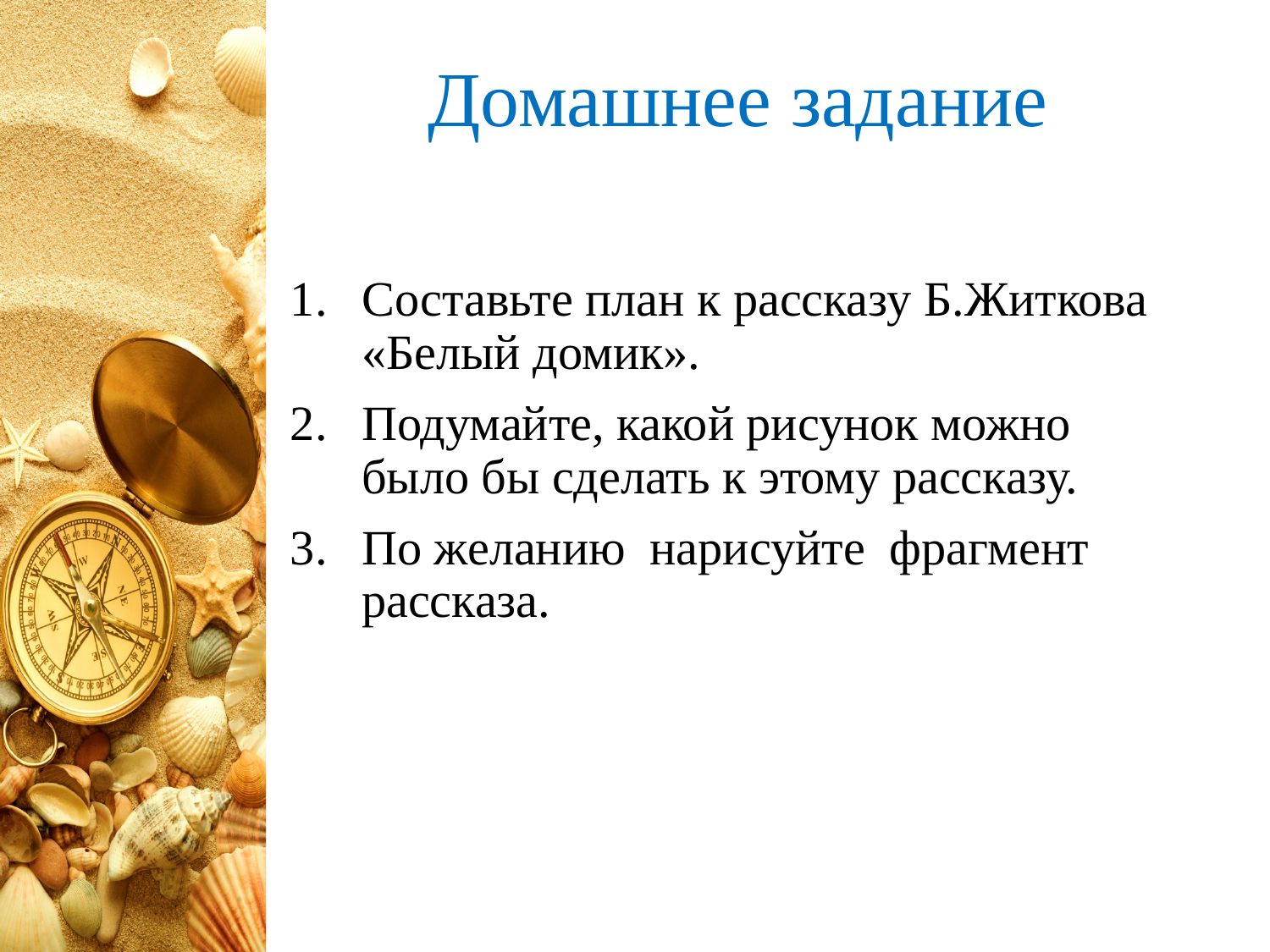

# Домашнее задание

Составьте план к рассказу Б.Житкова «Белый домик».
Подумайте, какой рисунок можно было бы сделать к этому рассказу.
По желанию  нарисуйте  фрагмент рассказа.